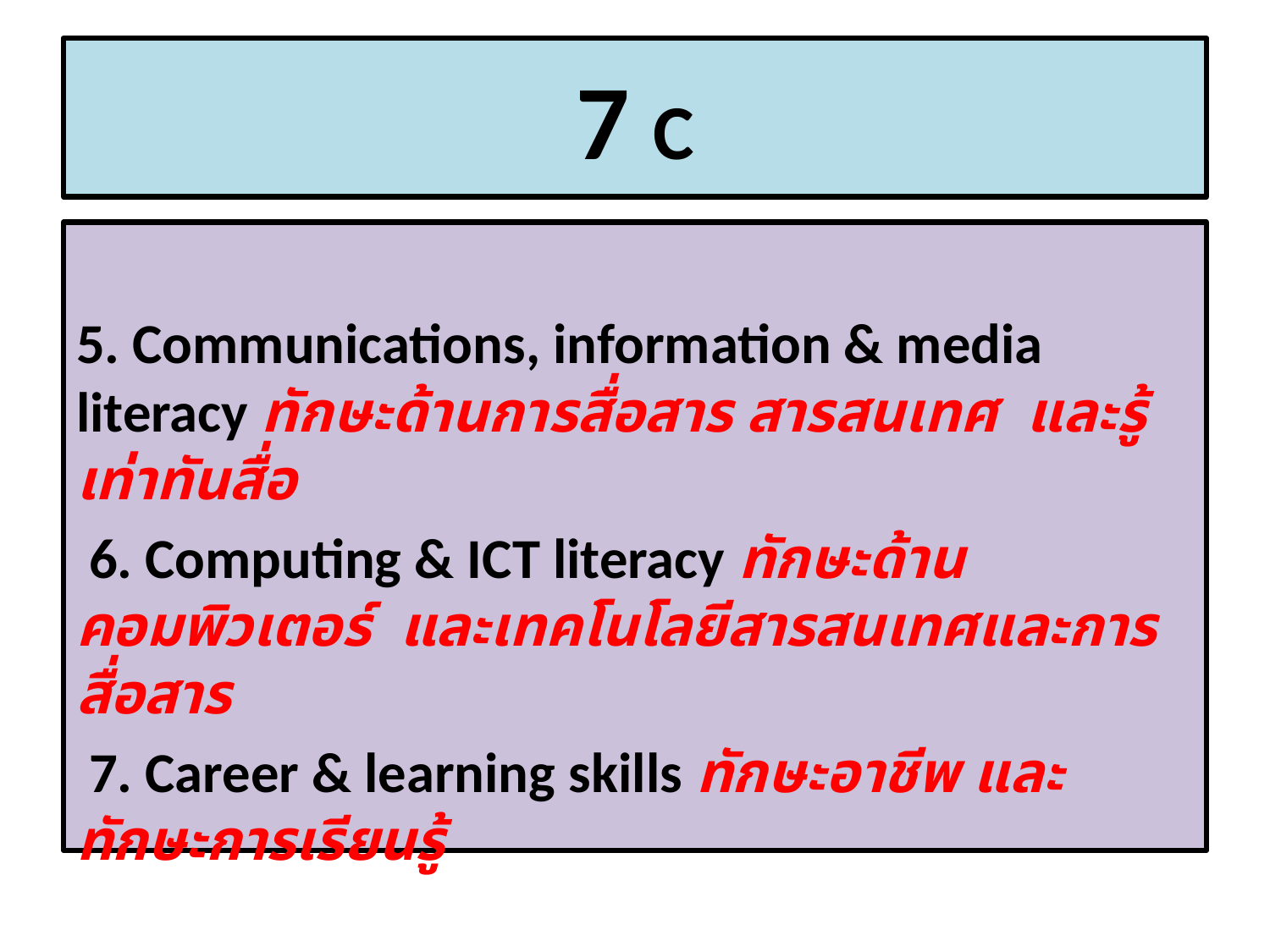

# 7 C

5. Communications, information & media literacy ทักษะด้านการสื่อสาร สารสนเทศ  และรู้เท่าทันสื่อ
 6. Computing & ICT literacy ทักษะด้านคอมพิวเตอร์  และเทคโนโลยีสารสนเทศและการสื่อสาร
 7. Career & learning skills ทักษะอาชีพ และทักษะการเรียนรู้